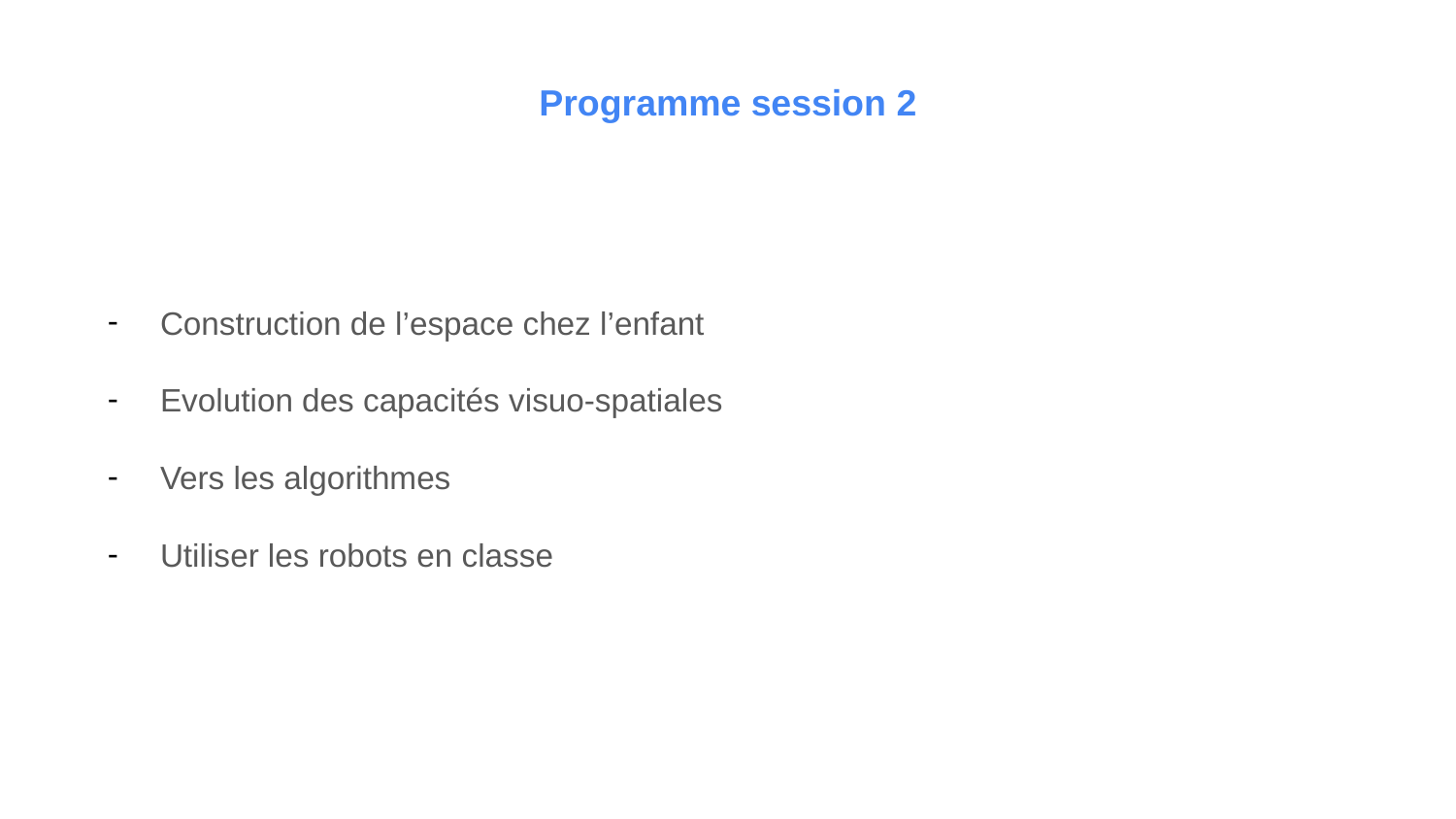

# Programme session 2
Construction de l’espace chez l’enfant
Evolution des capacités visuo-spatiales
Vers les algorithmes
Utiliser les robots en classe